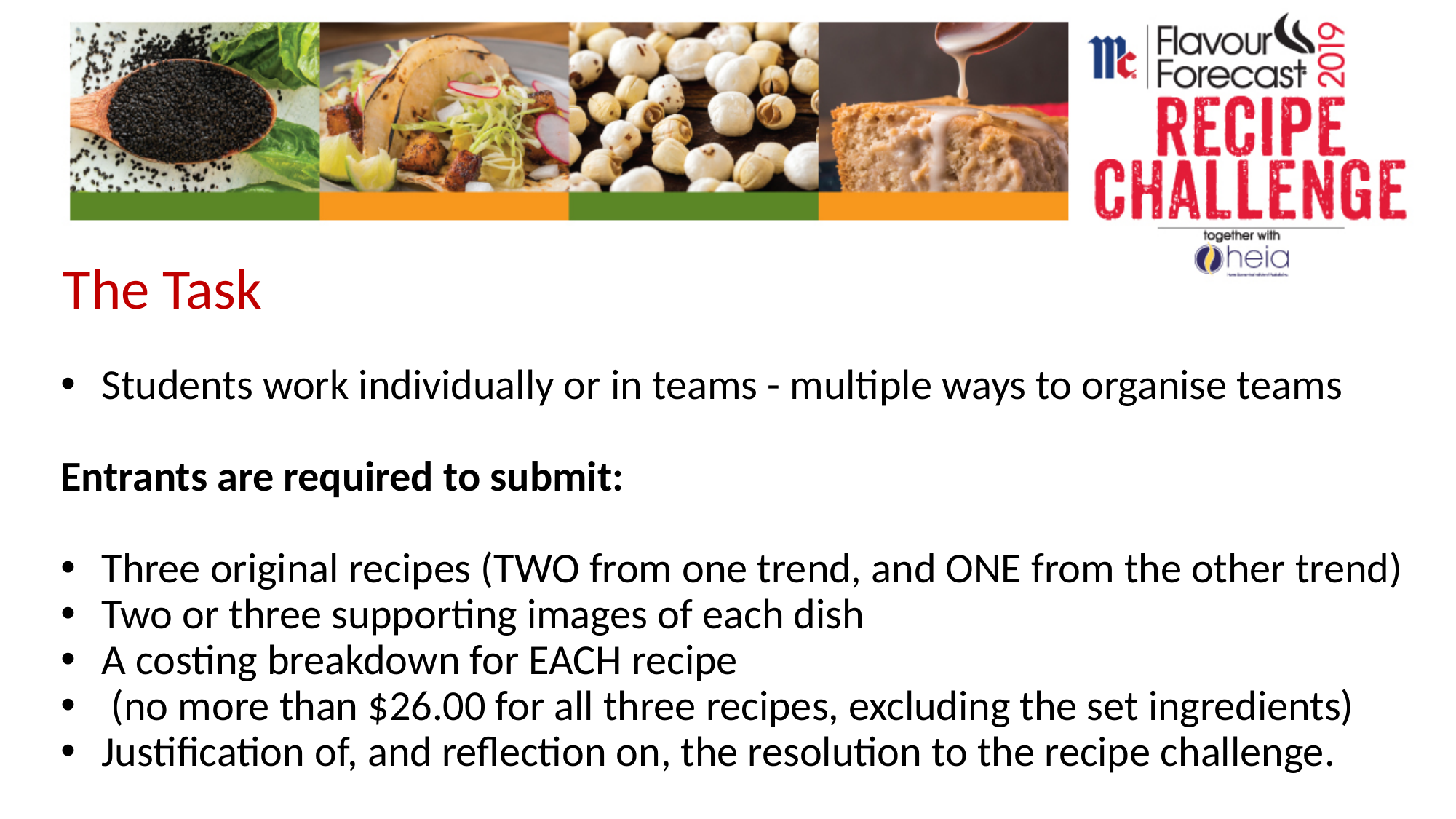

# The Task
Students work individually or in teams - multiple ways to organise teams

Entrants are required to submit:

Three original recipes (TWO from one trend, and ONE from the other trend)
Two or three supporting images of each dish
A costing breakdown for EACH recipe
 (no more than $26.00 for all three recipes, excluding the set ingredients)
Justification of, and reflection on, the resolution to the recipe challenge.